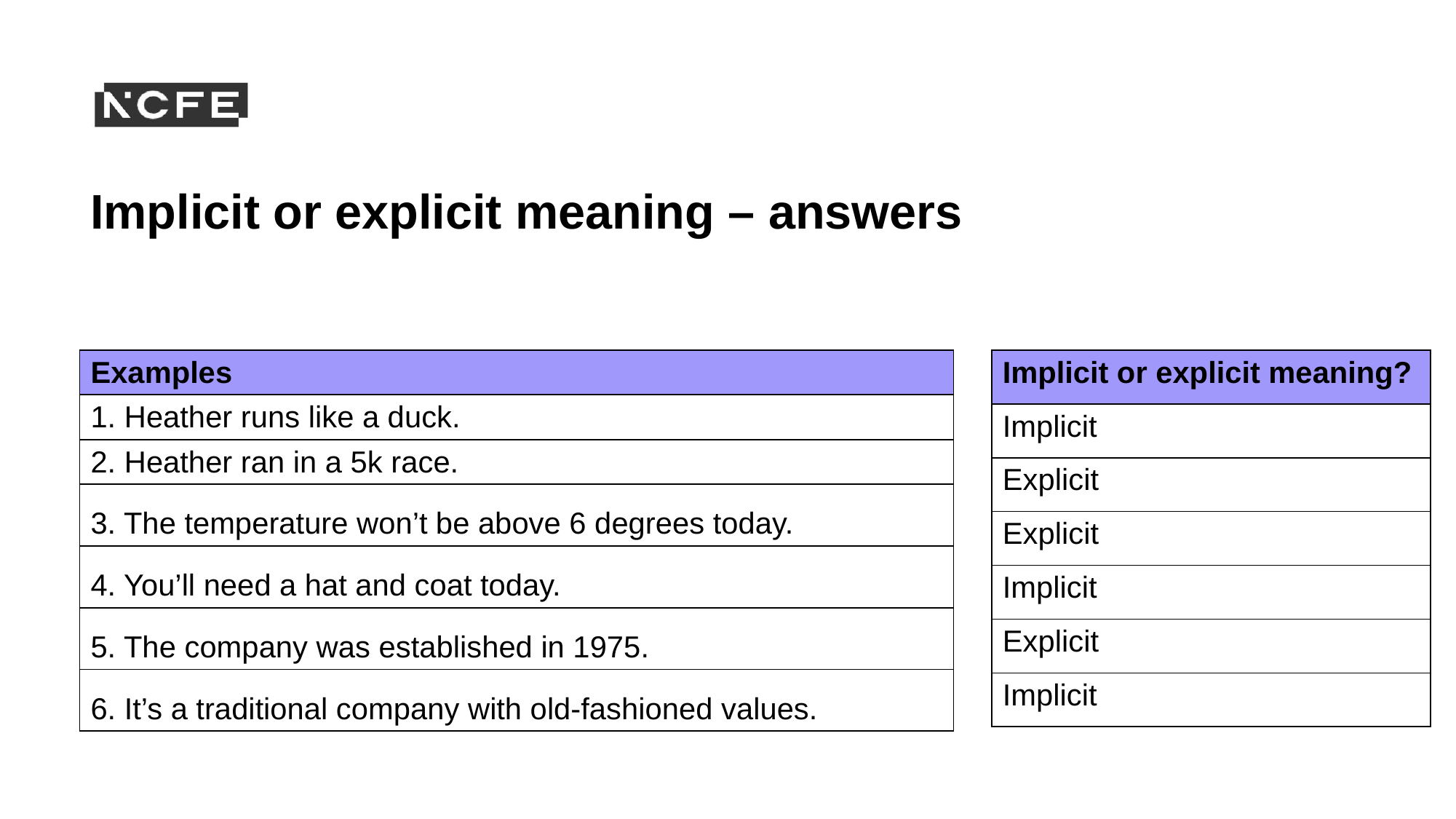

# Implicit or explicit meaning – answers
| Implicit or explicit meaning? |
| --- |
| Implicit |
| Explicit |
| Explicit |
| Implicit |
| Explicit |
| Implicit |
| Examples |
| --- |
| 1. Heather runs like a duck. |
| 2. Heather ran in a 5k race. |
| 3. The temperature won’t be above 6 degrees today. |
| 4. You’ll need a hat and coat today. |
| 5. The company was established in 1975. |
| 6. It’s a traditional company with old-fashioned values. |